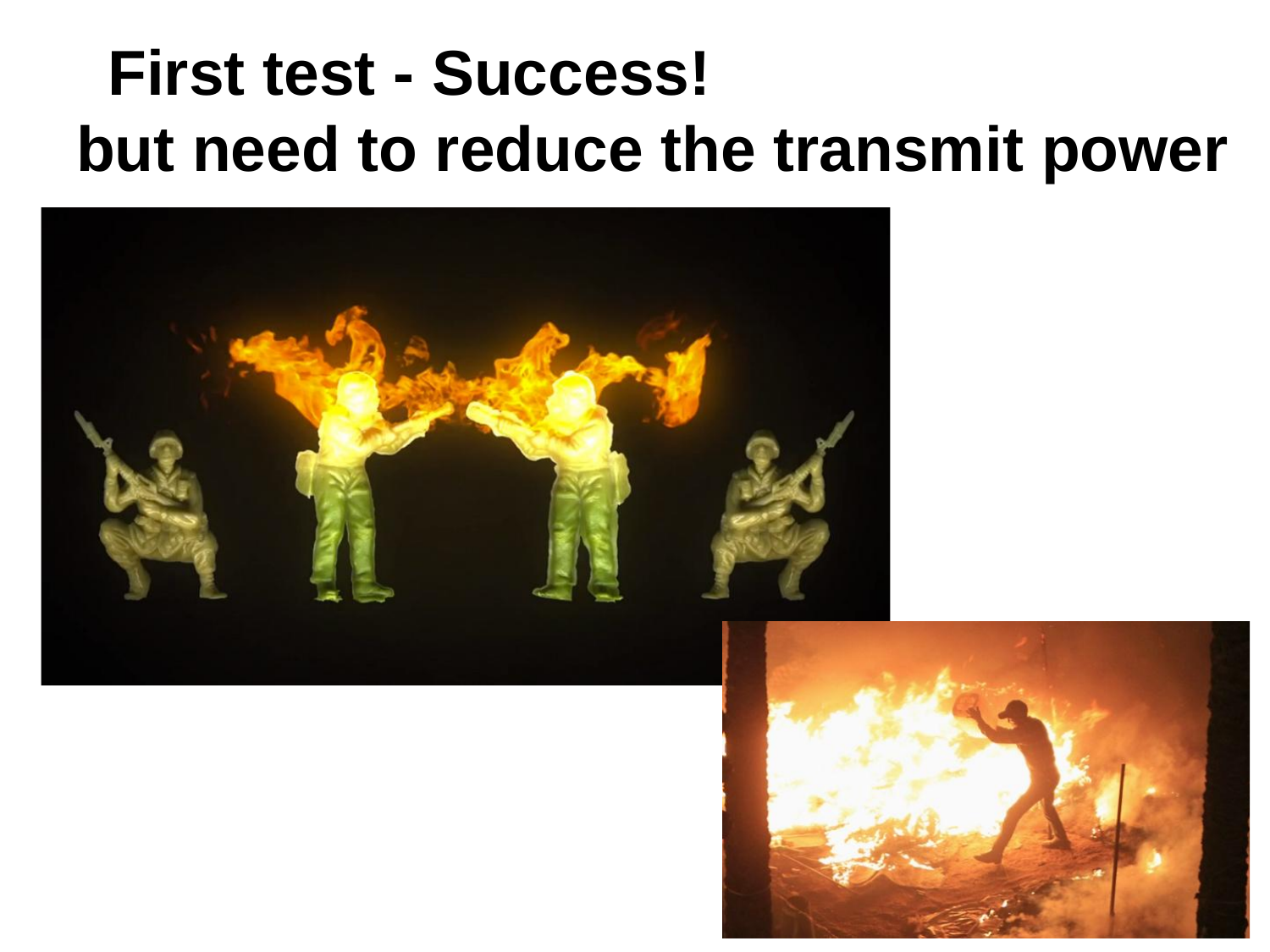

# First test - Success! but need to reduce the transmit power